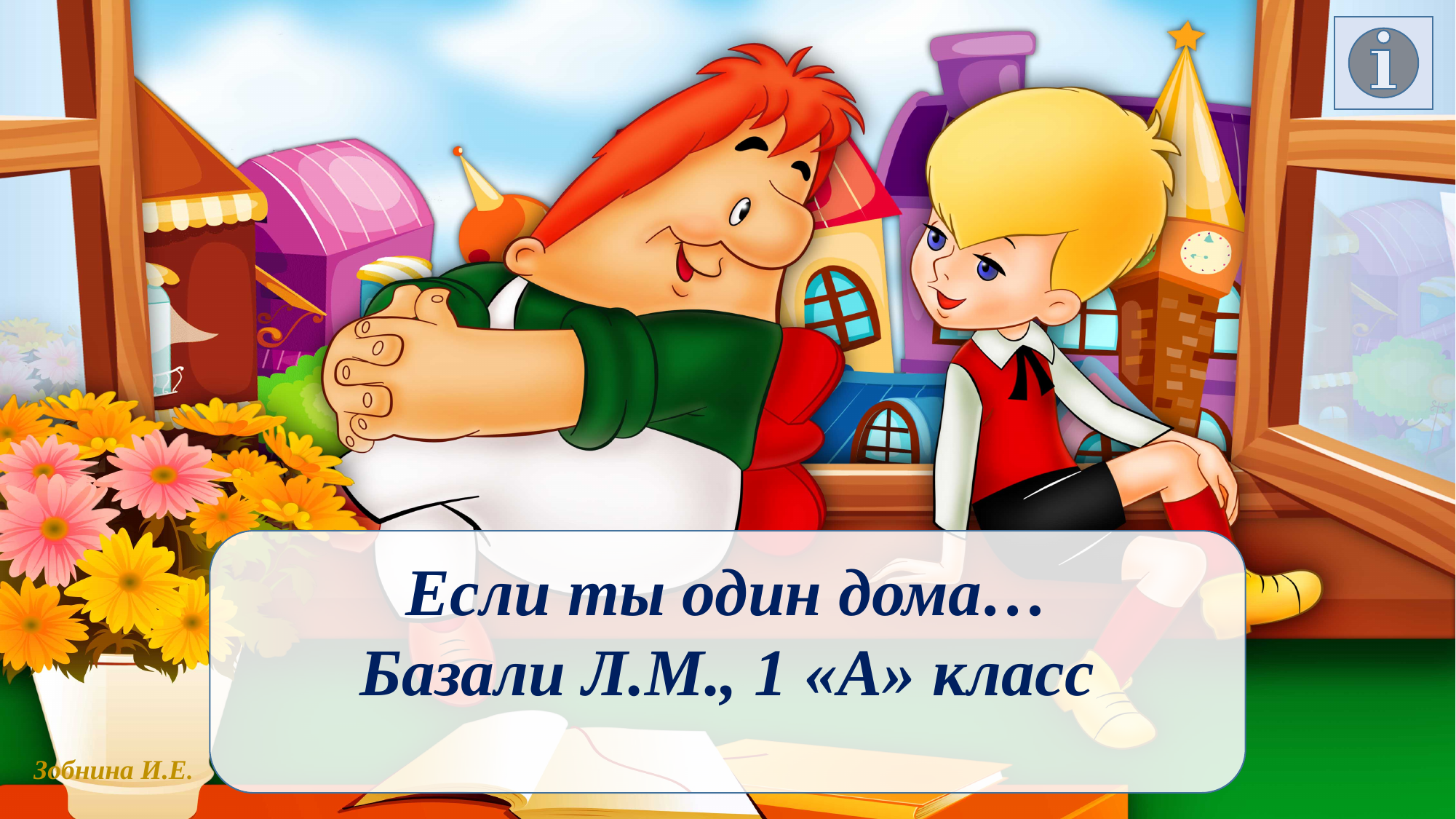

Если ты один дома…
Базали Л.М., 1 «А» класс